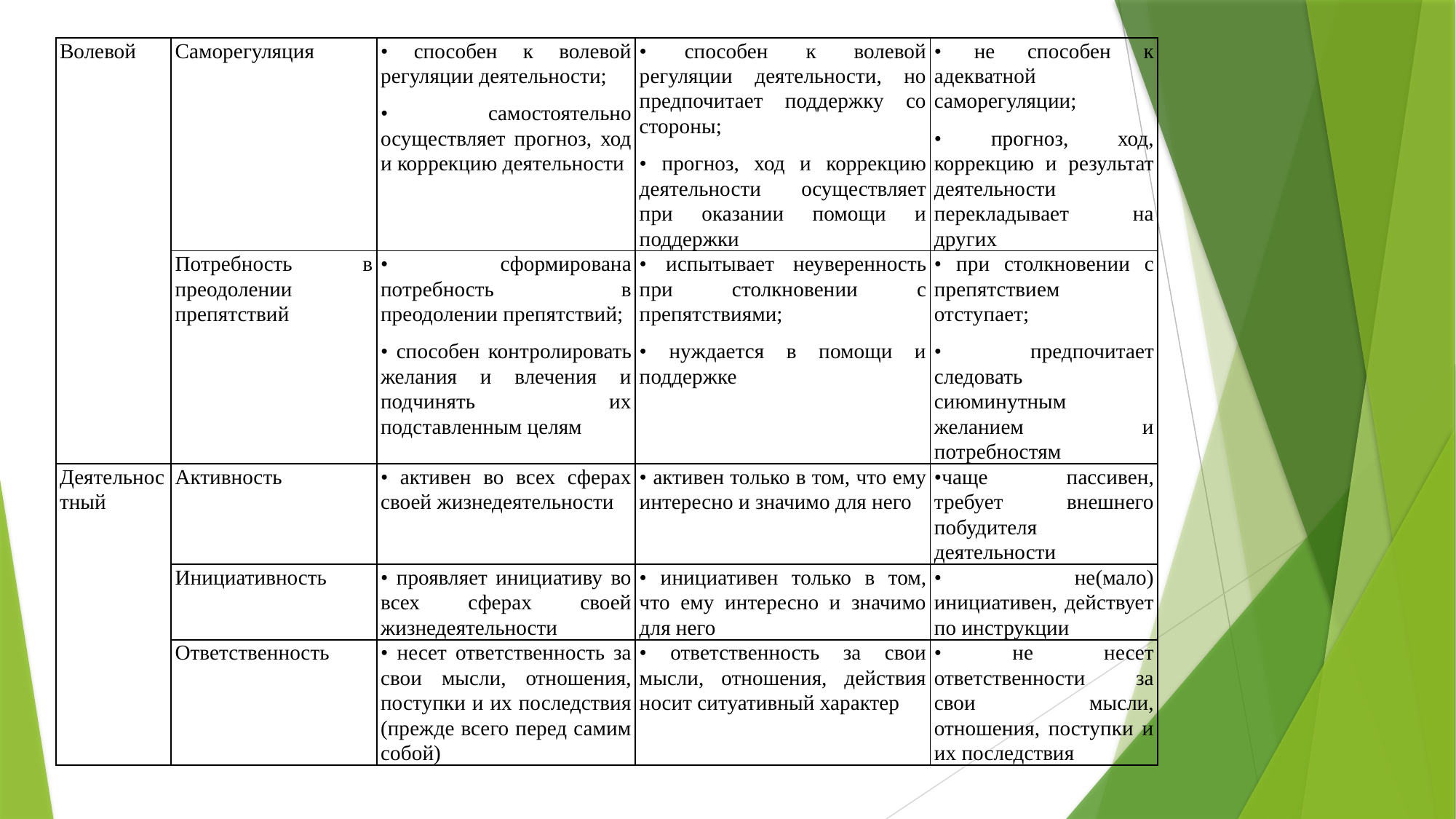

| Волевой | Саморегуляция | • способен к волевой регуляции деятельности; • самостоятельно осуществляет прогноз, ход и коррекцию деятельности | • способен к волевой регуляции деятельности, но предпочитает поддержку со стороны; • прогноз, ход и коррекцию деятельности осуществляет при оказании помощи и поддержки | • не способен к адекватной саморегуляции; • прогноз, ход, коррекцию и результат деятельности перекладывает на других |
| --- | --- | --- | --- | --- |
|  | Потребность в преодолении препятствий | • сформирована потребность в преодолении препятствий; • способен контролировать желания и влечения и подчинять их подставленным целям | • испытывает неуверенность при столкновении с препятствиями; • нуждается в помощи и поддержке | • при столкновении с препятствием отступает; • предпочитает следовать сиюминутным желанием и потребностям |
| Деятельностный | Активность | • активен во всех сферах своей жизнедеятельности | • активен только в том, что ему интересно и значимо для него | •чаще пассивен, требует внешнего побудителя деятельности |
|  | Инициативность | • проявляет инициативу во всех сферах своей жизнедеятельности | • инициативен только в том, что ему интересно и значимо для него | • не(мало) инициативен, действует по инструкции |
|  | Ответственность | • несет ответственность за свои мысли, отношения, поступки и их последствия (прежде всего перед самим собой) | • ответственность за свои мысли, отношения, действия носит ситуативный характер | • не несет ответственности за свои мысли, отношения, поступки и их последствия |